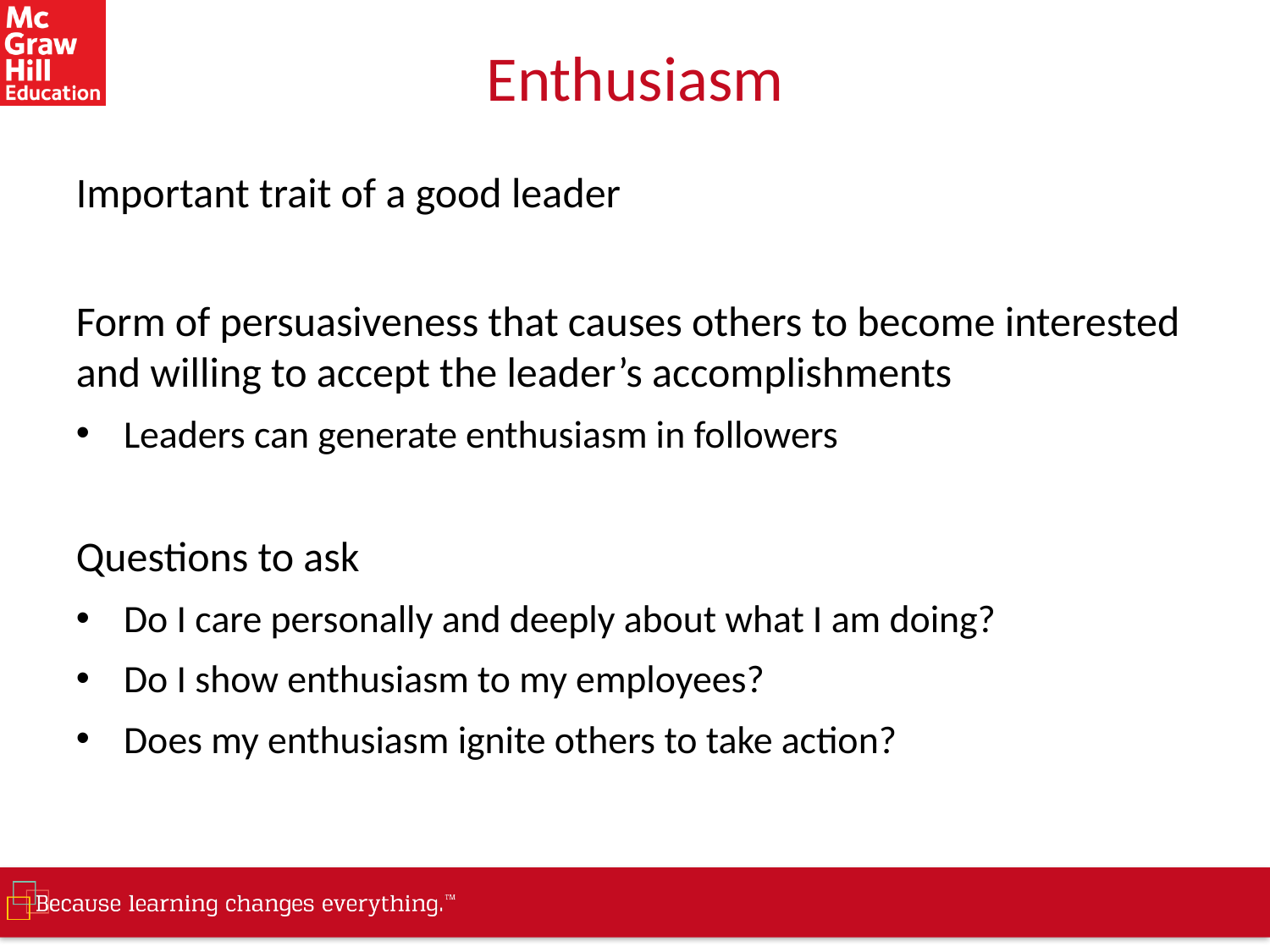

# Enthusiasm
Important trait of a good leader

Form of persuasiveness that causes others to become interested and willing to accept the leader’s accomplishments
Leaders can generate enthusiasm in followers

Questions to ask
Do I care personally and deeply about what I am doing?
Do I show enthusiasm to my employees?
Does my enthusiasm ignite others to take action?